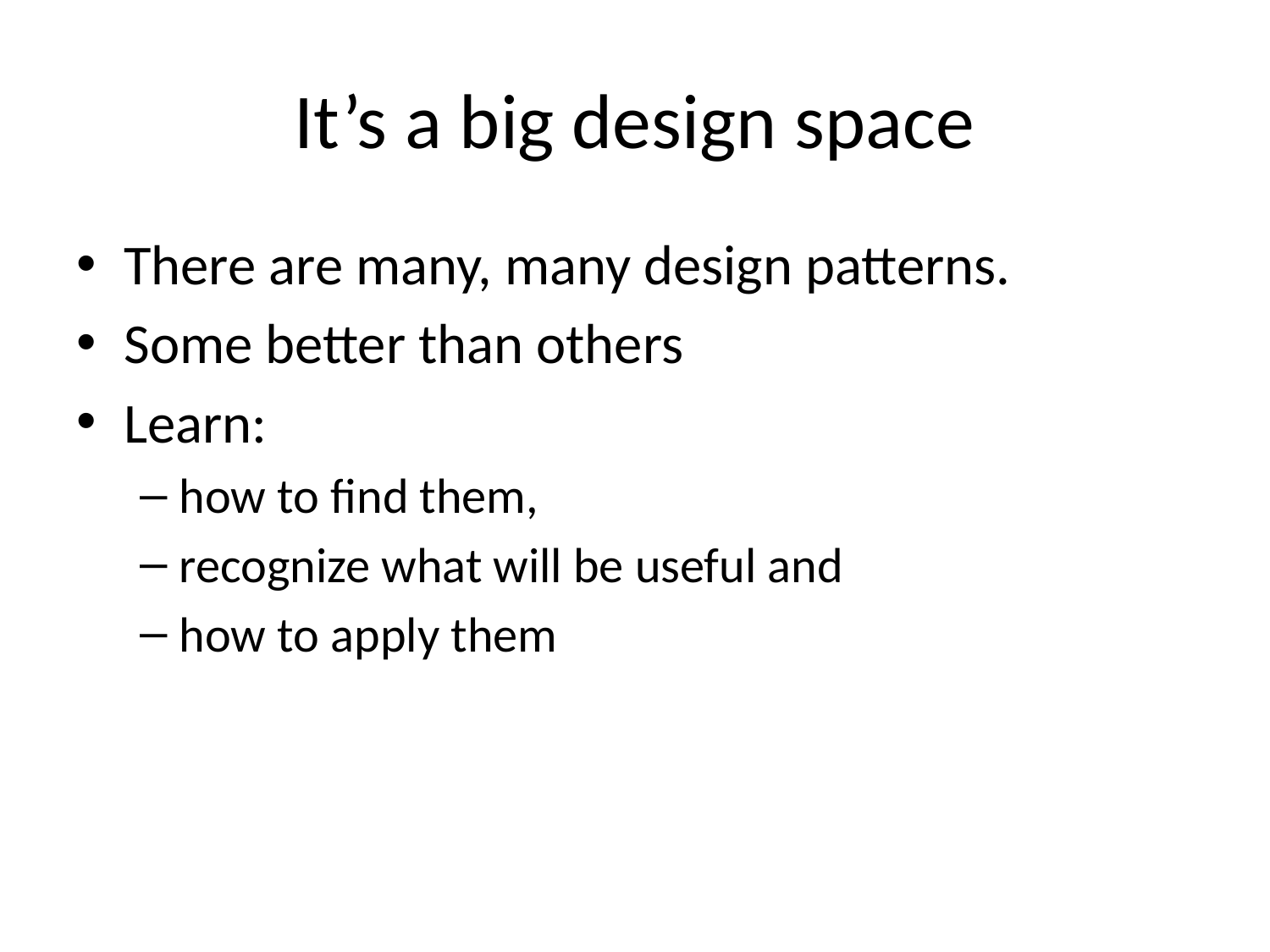

# It’s a big design space
There are many, many design patterns.
Some better than others
Learn:
how to find them,
recognize what will be useful and
how to apply them